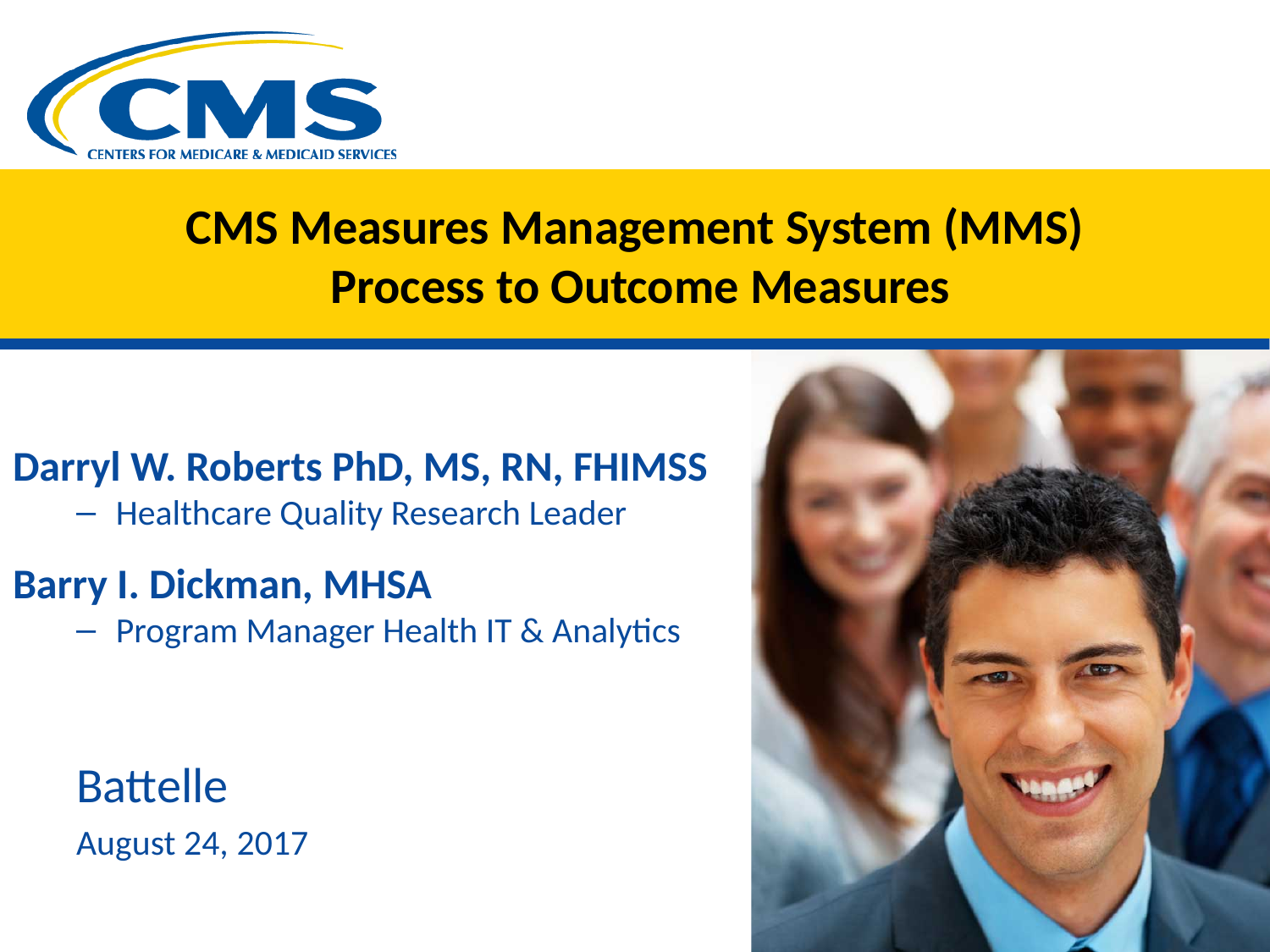

# CMS Measures Management System (MMS) Process to Outcome Measures
Darryl W. Roberts PhD, MS, RN, FHIMSS
Healthcare Quality Research Leader

Barry I. Dickman, MHSA
Program Manager Health IT & Analytics

Battelle
August 24, 2017